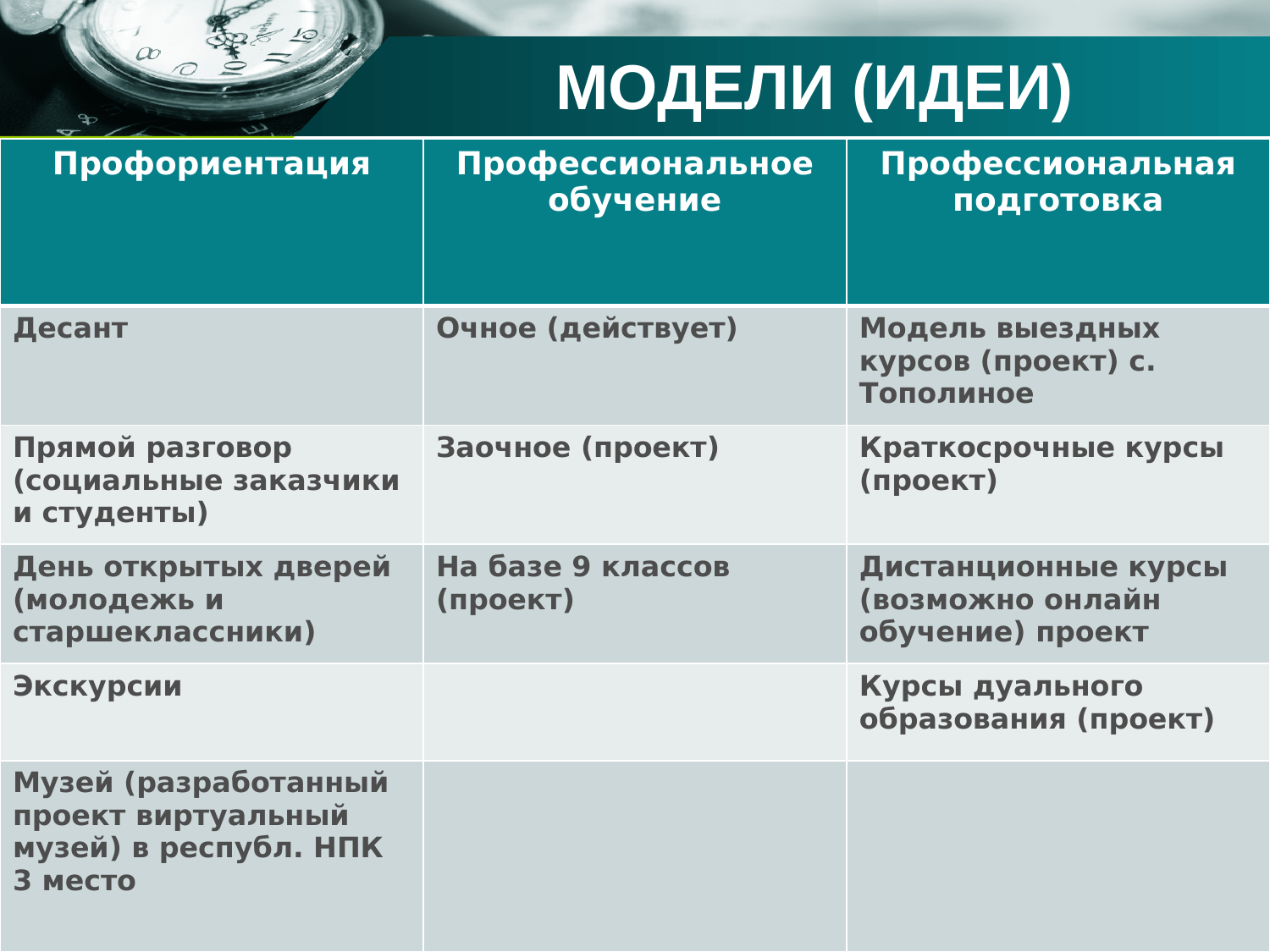

# МОДЕЛИ (ИДЕИ)
| Профориентация | Профессиональное обучение | Профессиональная подготовка |
| --- | --- | --- |
| Десант | Очное (действует) | Модель выездных курсов (проект) с. Тополиное |
| Прямой разговор (социальные заказчики и студенты) | Заочное (проект) | Краткосрочные курсы (проект) |
| День открытых дверей (молодежь и старшеклассники) | На базе 9 классов (проект) | Дистанционные курсы (возможно онлайн обучение) проект |
| Экскурсии |  | Курсы дуального образования (проект) |
| Музей (разработанный проект виртуальный музей) в республ. НПК 3 место |  |  |